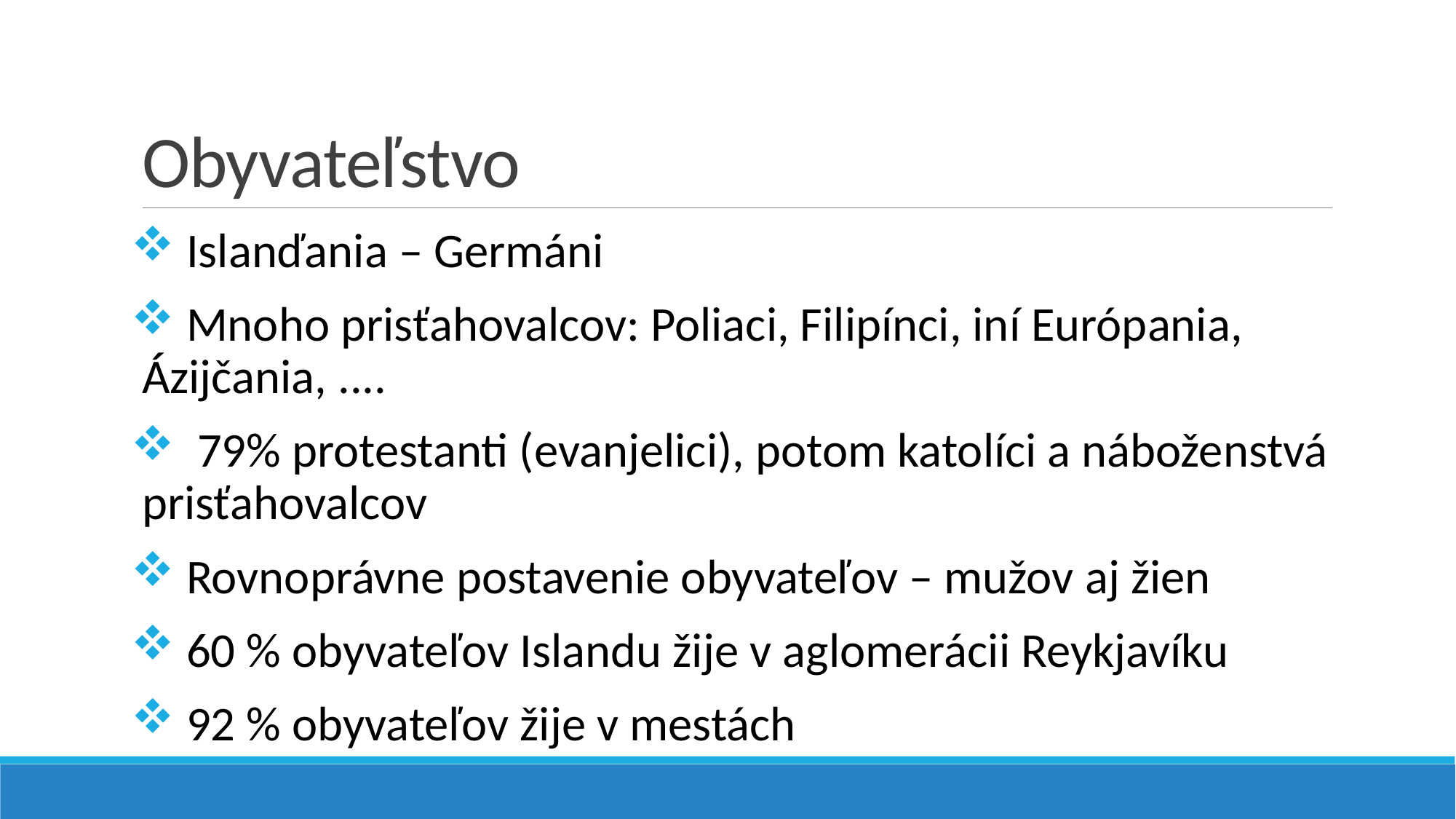

# Obyvateľstvo
 Islanďania – Germáni
 Mnoho prisťahovalcov: Poliaci, Filipínci, iní Európania, Ázijčania, ....
  79% protestanti (evanjelici), potom katolíci a náboženstvá prisťahovalcov
 Rovnoprávne postavenie obyvateľov – mužov aj žien
 60 % obyvateľov Islandu žije v aglomerácii Reykjavíku
 92 % obyvateľov žije v mestách